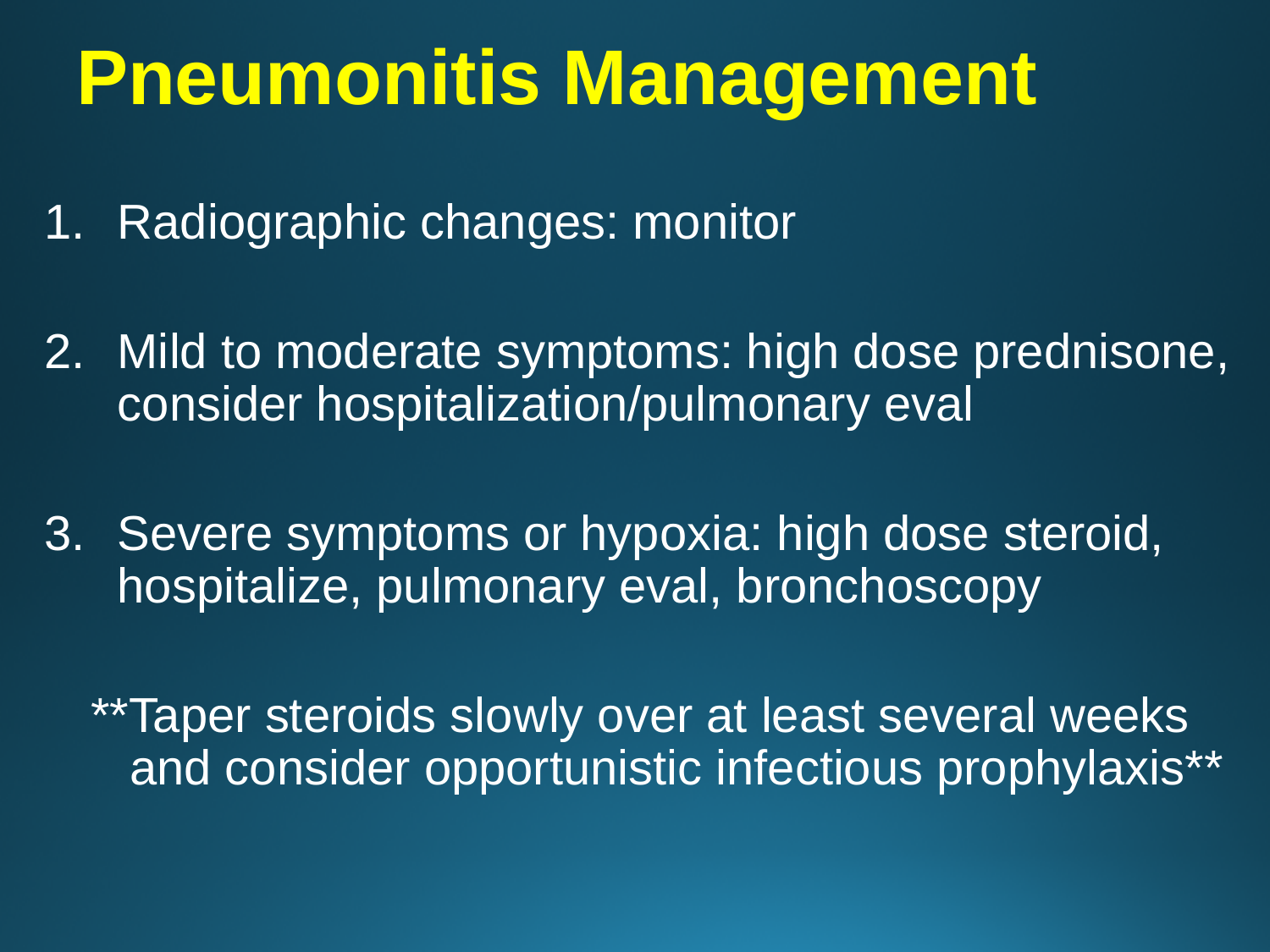

# Pneumonitis Management
Radiographic changes: monitor

Mild to moderate symptoms: high dose prednisone, consider hospitalization/pulmonary eval

Severe symptoms or hypoxia: high dose steroid, hospitalize, pulmonary eval, bronchoscopy

**Taper steroids slowly over at least several weeks and consider opportunistic infectious prophylaxis**